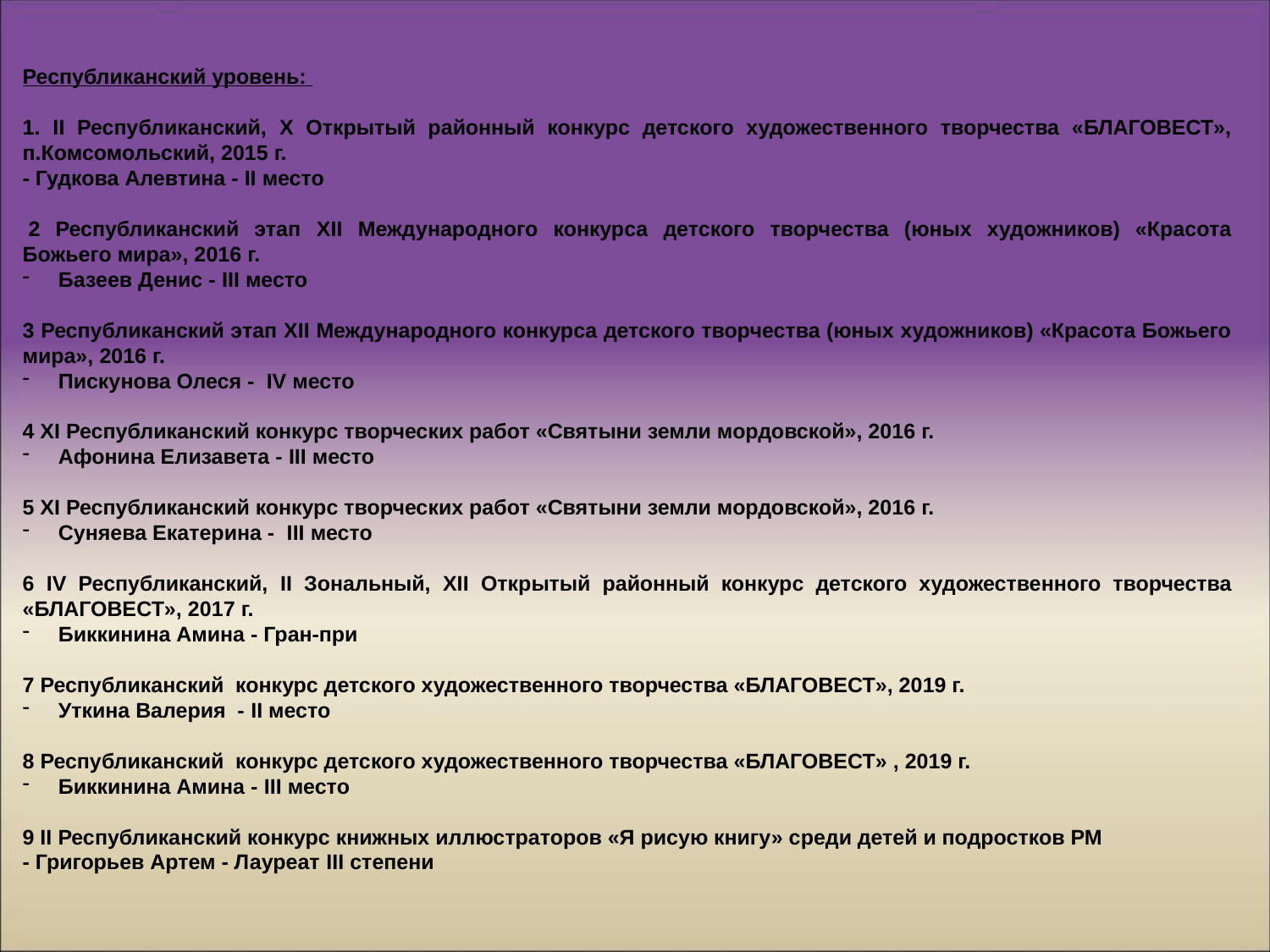

Республиканский уровень:

1. II Республиканский, X Открытый районный конкурс детского художественного творчества «БЛАГОВЕСТ», п.Комсомольский, 2015 г.
- Гудкова Алевтина - II место

 2 Республиканский этап XII Международного конкурса детского творчества (юных художников) «Красота Божьего мира», 2016 г.
 Базеев Денис - III место

3 Республиканский этап XII Международного конкурса детского творчества (юных художников) «Красота Божьего мира», 2016 г.
 Пискунова Олеся -  IV место

4 XI Республиканский конкурс творческих работ «Святыни земли мордовской», 2016 г.
 Афонина Елизавета - III место

5 XI Республиканский конкурс творческих работ «Святыни земли мордовской», 2016 г.
 Суняева Екатерина -  III место

6 IV Республиканский, II Зональный, XII Открытый районный конкурс детского художественного творчества «БЛАГОВЕСТ», 2017 г.
 Биккинина Амина - Гран-при

7 Республиканский  конкурс детского художественного творчества «БЛАГОВЕСТ», 2019 г.
 Уткина Валерия  - II место

8 Республиканский  конкурс детского художественного творчества «БЛАГОВЕСТ» , 2019 г.
 Биккинина Амина - III место

9 II Республиканский конкурс книжных иллюстраторов «Я рисую книгу» среди детей и подростков РМ
- Григорьев Артем - Лауреат III степени